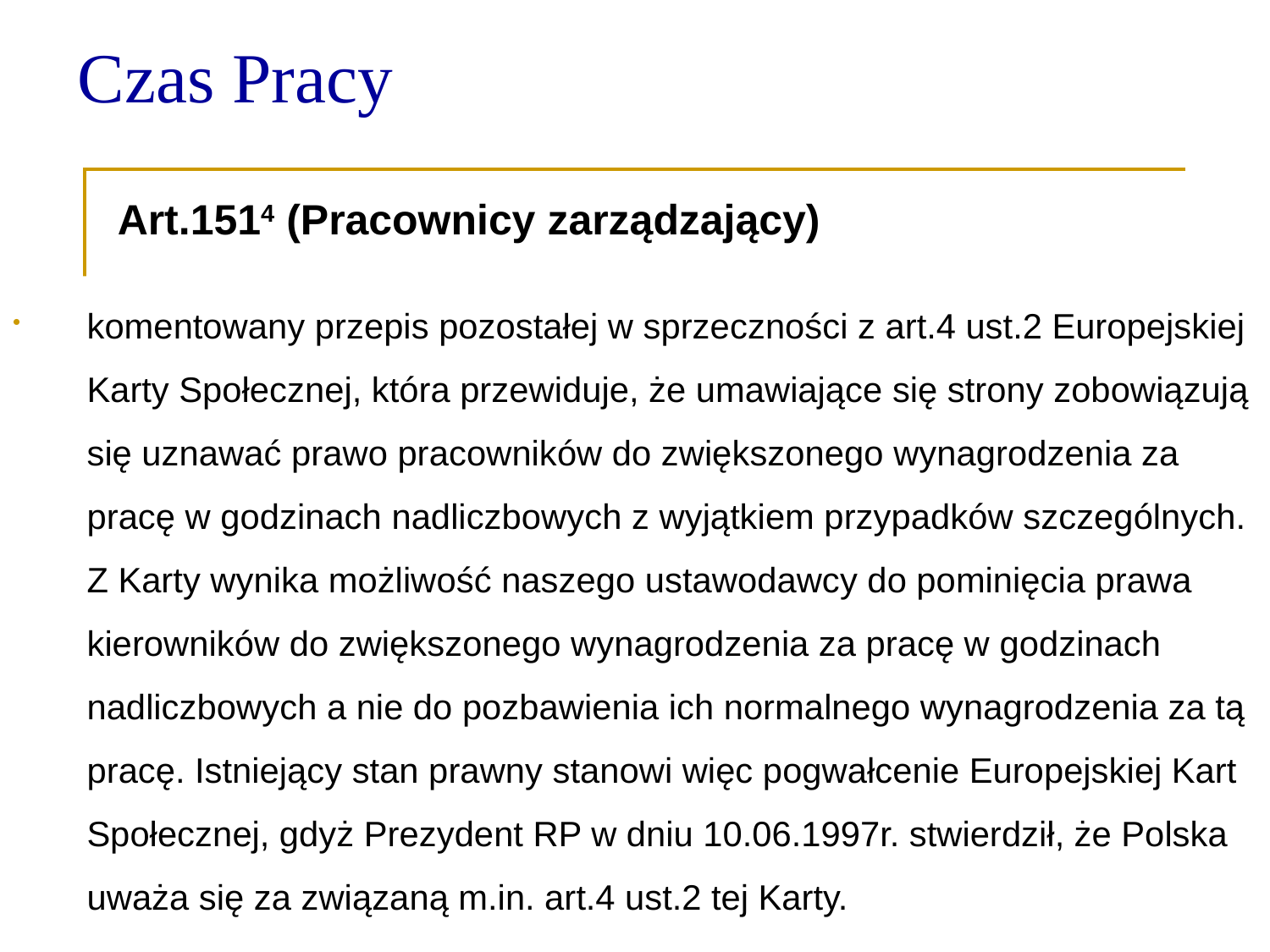

Czas Pracy
Art.1514 (Pracownicy zarządzający)
komentowany przepis pozostałej w sprzeczności z art.4 ust.2 Europejskiej Karty Społecznej, która przewiduje, że umawiające się strony zobowiązują się uznawać prawo pracowników do zwiększonego wynagrodzenia za pracę w godzinach nadliczbowych z wyjątkiem przypadków szczególnych. Z Karty wynika możliwość naszego ustawodawcy do pominięcia prawa kierowników do zwiększonego wynagrodzenia za pracę w godzinach nadliczbowych a nie do pozbawienia ich normalnego wynagrodzenia za tą pracę. Istniejący stan prawny stanowi więc pogwałcenie Europejskiej Kart Społecznej, gdyż Prezydent RP w dniu 10.06.1997r. stwierdził, że Polska uważa się za związaną m.in. art.4 ust.2 tej Karty.